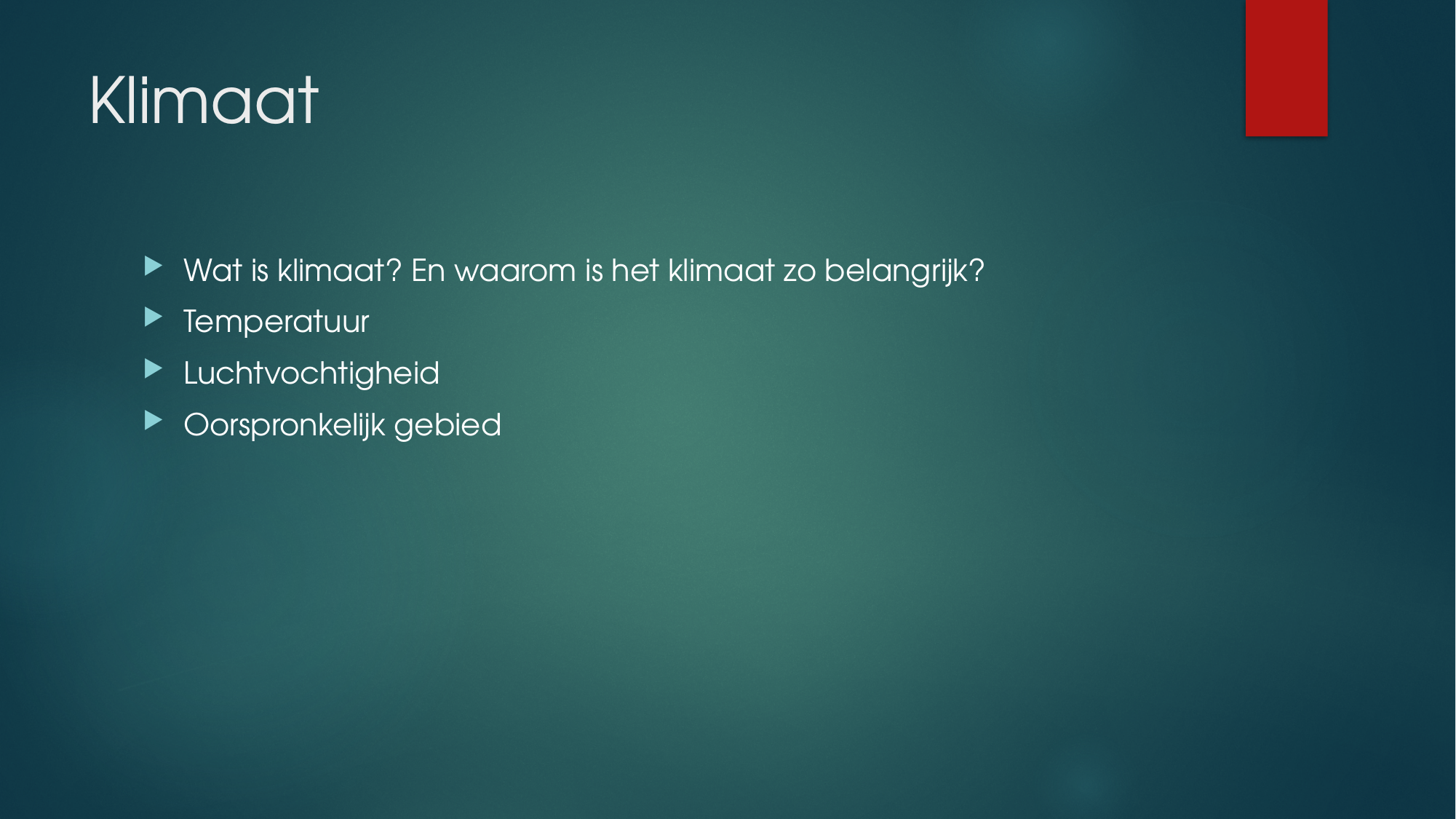

# Klimaat
Wat is klimaat? En waarom is het klimaat zo belangrijk?
Temperatuur
Luchtvochtigheid
Oorspronkelijk gebied